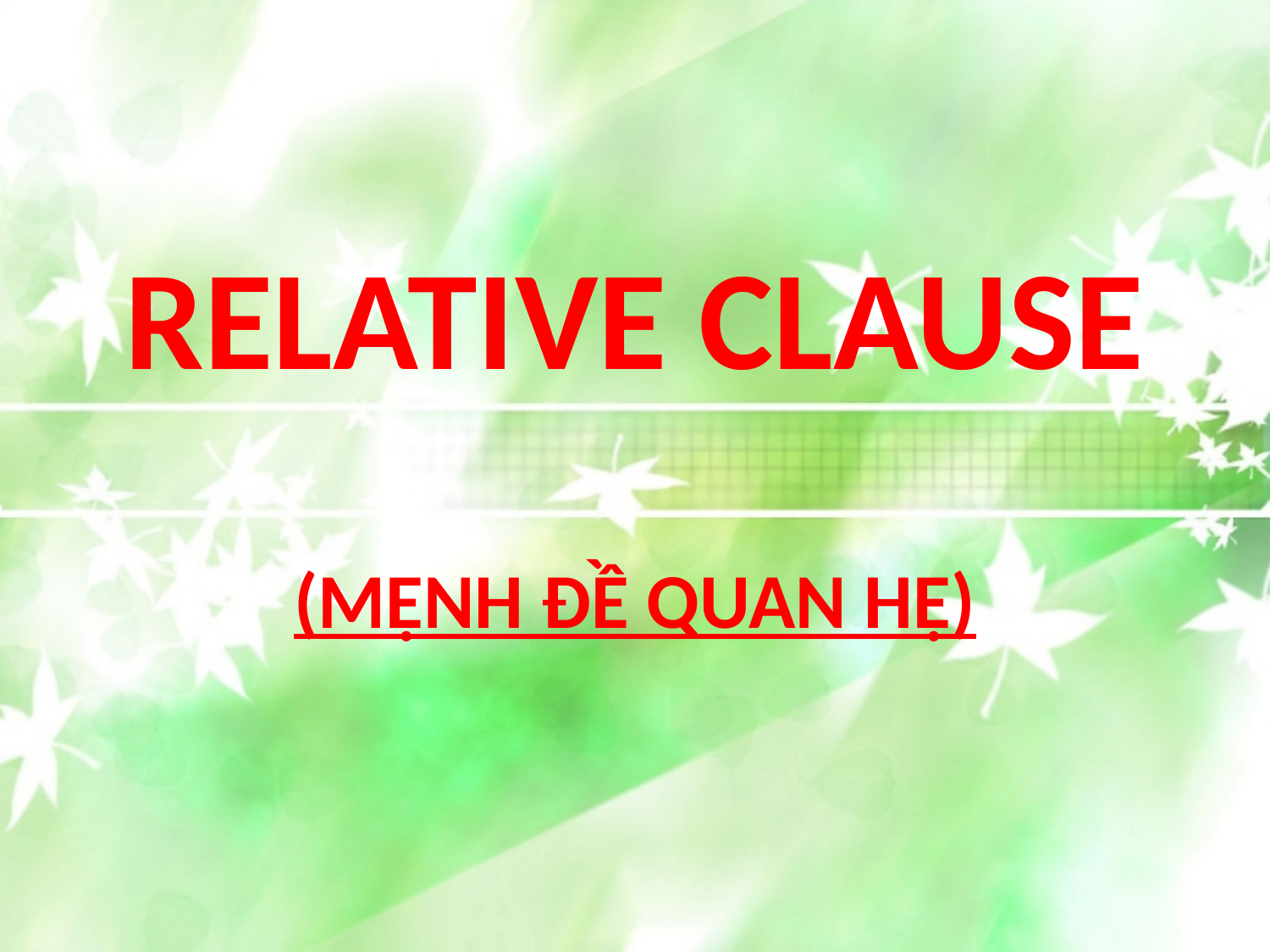

RELATIVE CLAUSE

# (MỆNH ĐỀ QUAN HỆ)